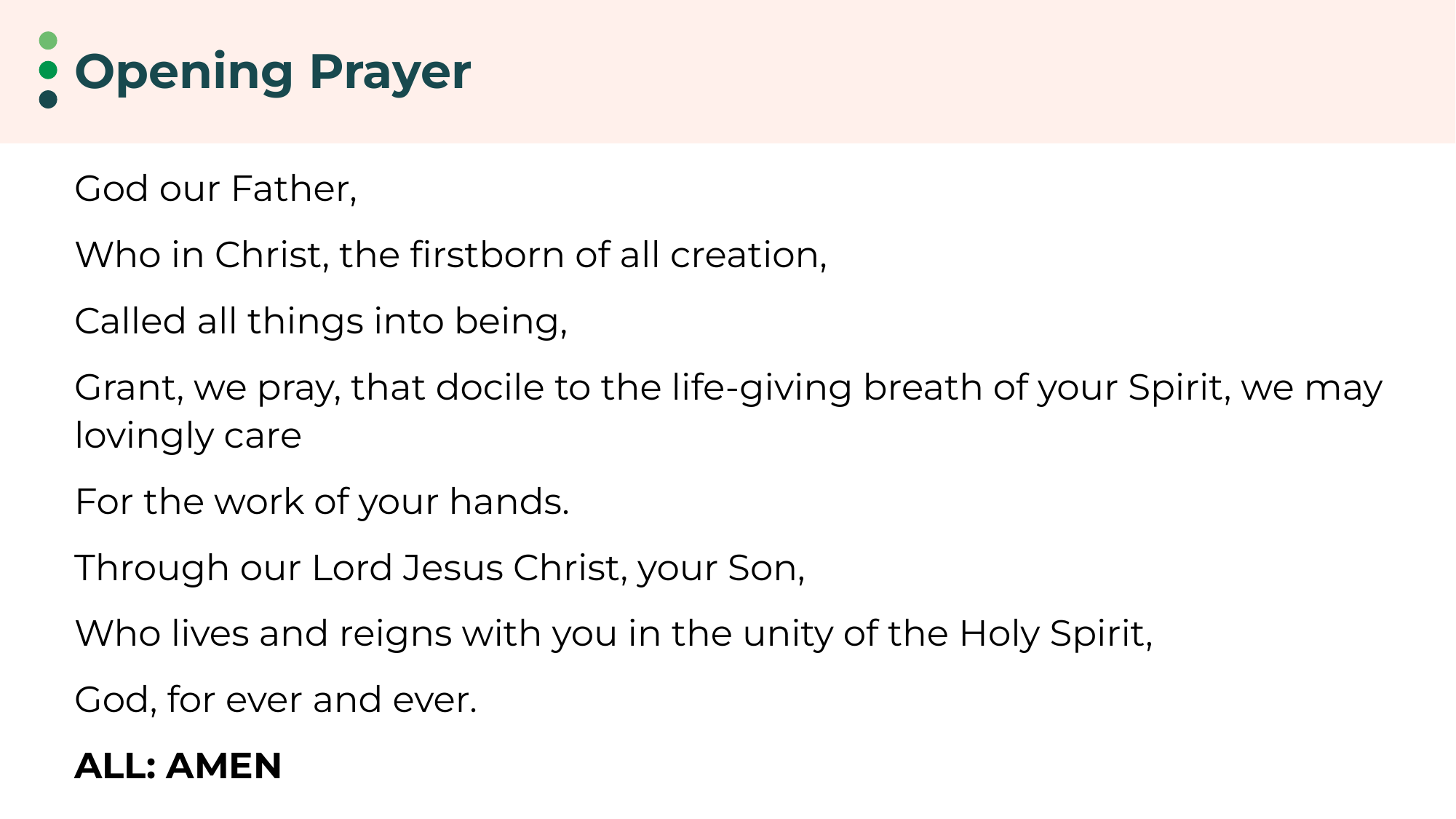

# Opening Prayer
God our Father,
Who in Christ, the firstborn of all creation,
Called all things into being,
Grant, we pray, that docile to the life-giving breath of your Spirit, we may
lovingly care
For the work of your hands.
Through our Lord Jesus Christ, your Son,
Who lives and reigns with you in the unity of the Holy Spirit,
God, for ever and ever.
ALL: AMEN